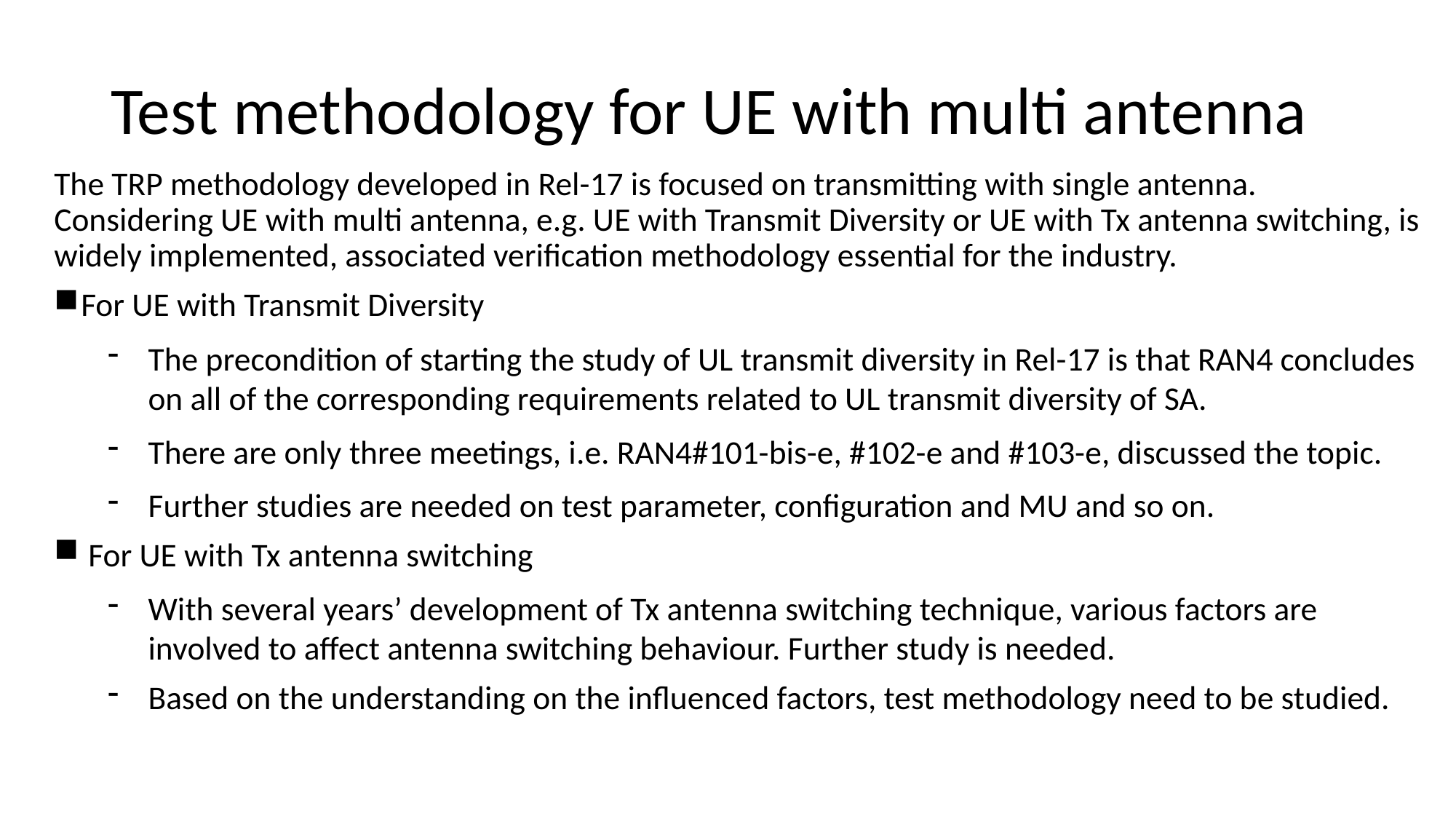

# Test methodology for UE with multi antenna
The TRP methodology developed in Rel-17 is focused on transmitting with single antenna. Considering UE with multi antenna, e.g. UE with Transmit Diversity or UE with Tx antenna switching, is widely implemented, associated verification methodology essential for the industry.
For UE with Transmit Diversity
The precondition of starting the study of UL transmit diversity in Rel-17 is that RAN4 concludes on all of the corresponding requirements related to UL transmit diversity of SA.
There are only three meetings, i.e. RAN4#101-bis-e, #102-e and #103-e, discussed the topic.
Further studies are needed on test parameter, configuration and MU and so on.
 For UE with Tx antenna switching
With several years’ development of Tx antenna switching technique, various factors are involved to affect antenna switching behaviour. Further study is needed.
Based on the understanding on the influenced factors, test methodology need to be studied.